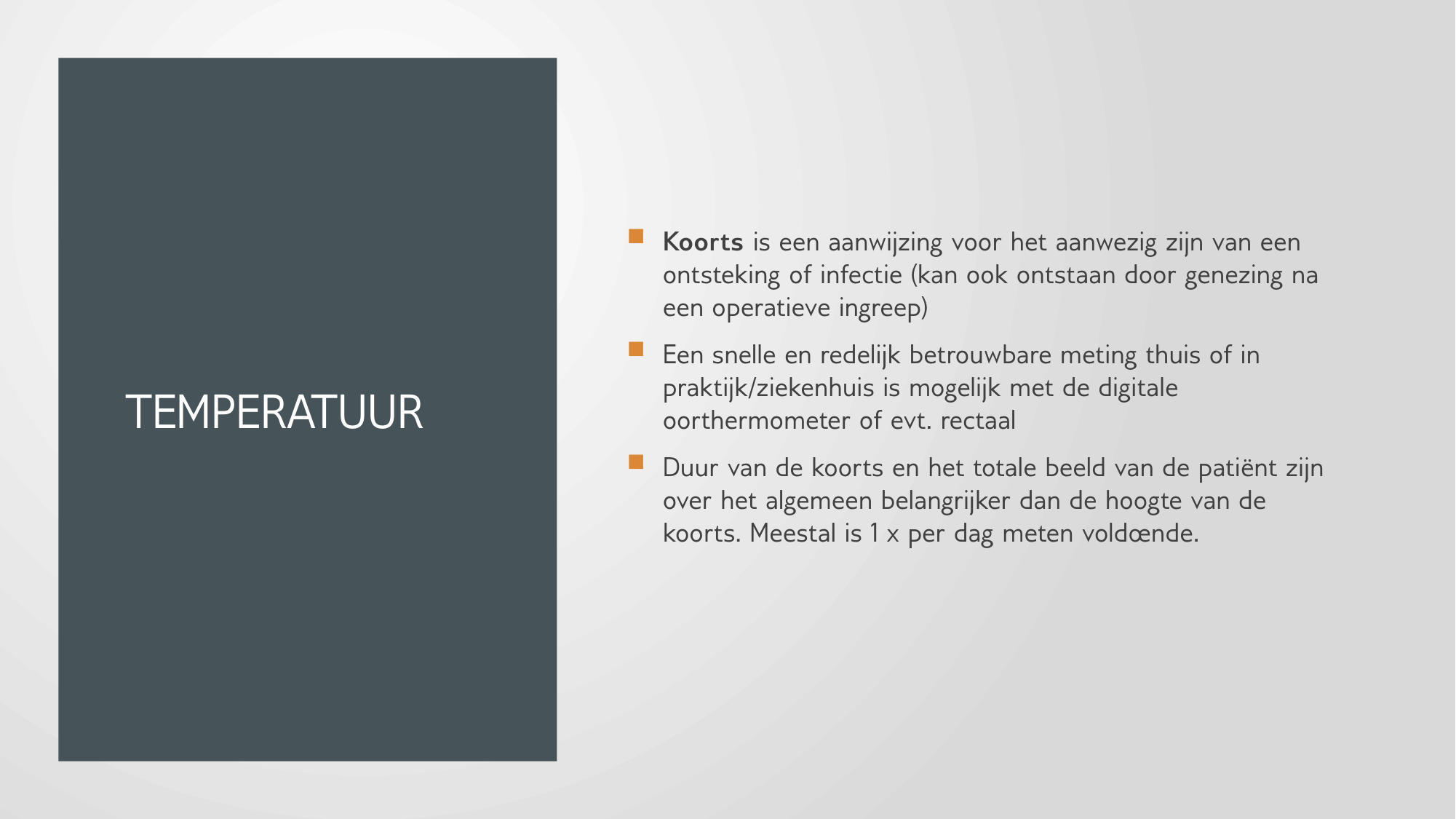

# Temperatuur
Koorts is een aanwijzing voor het aanwezig zijn van een ontsteking of infectie (kan ook ontstaan door genezing na een operatieve ingreep)
Een snelle en redelijk betrouwbare meting thuis of in praktijk/ziekenhuis is mogelijk met de digitale oorthermometer of evt. rectaal
Duur van de koorts en het totale beeld van de patiënt zijn over het algemeen belangrijker dan de hoogte van de koorts. Meestal is 1 x per dag meten voldoende.